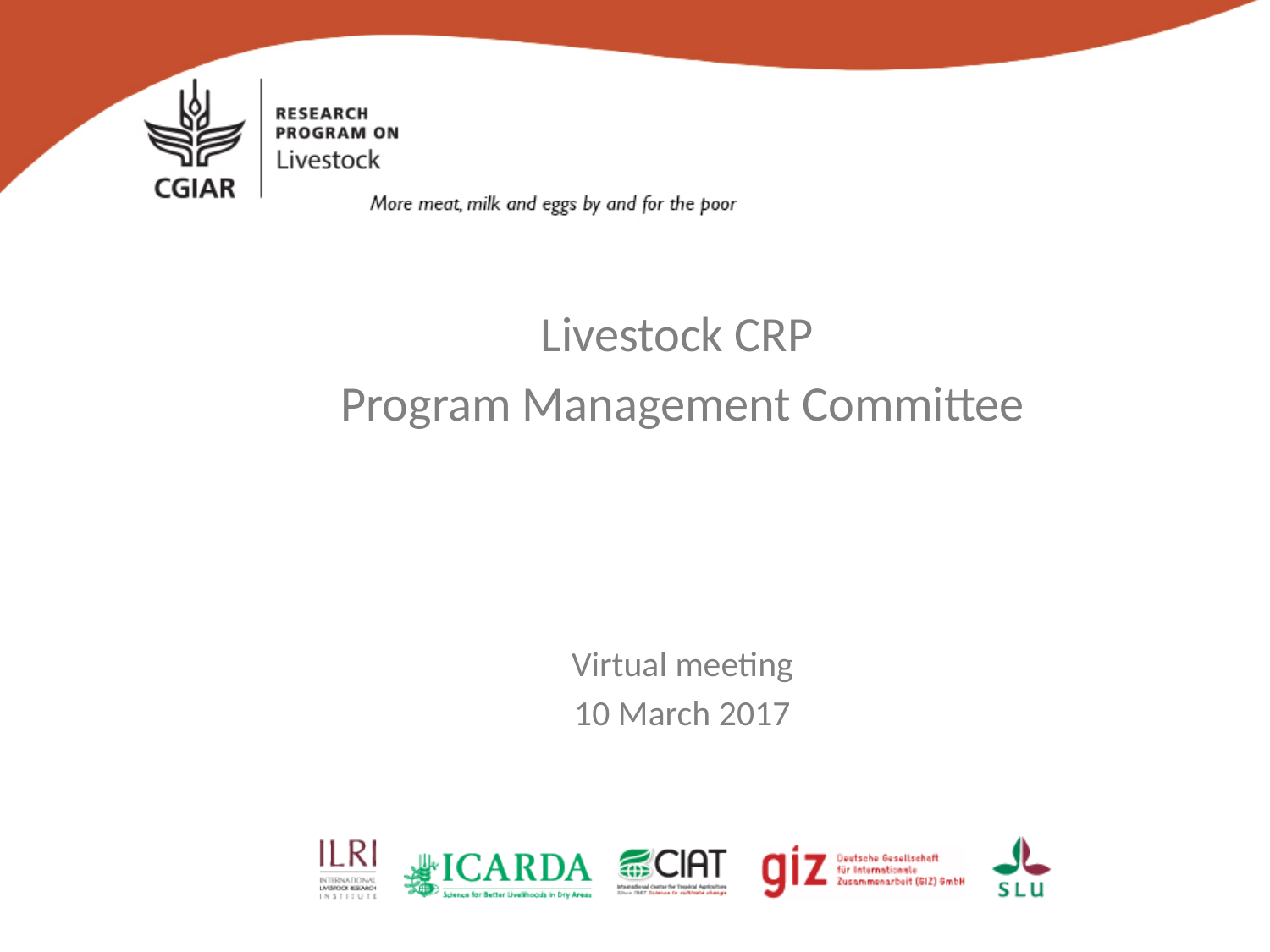

Livestock CRP
Program Management Committee

Virtual meeting
10 March 2017